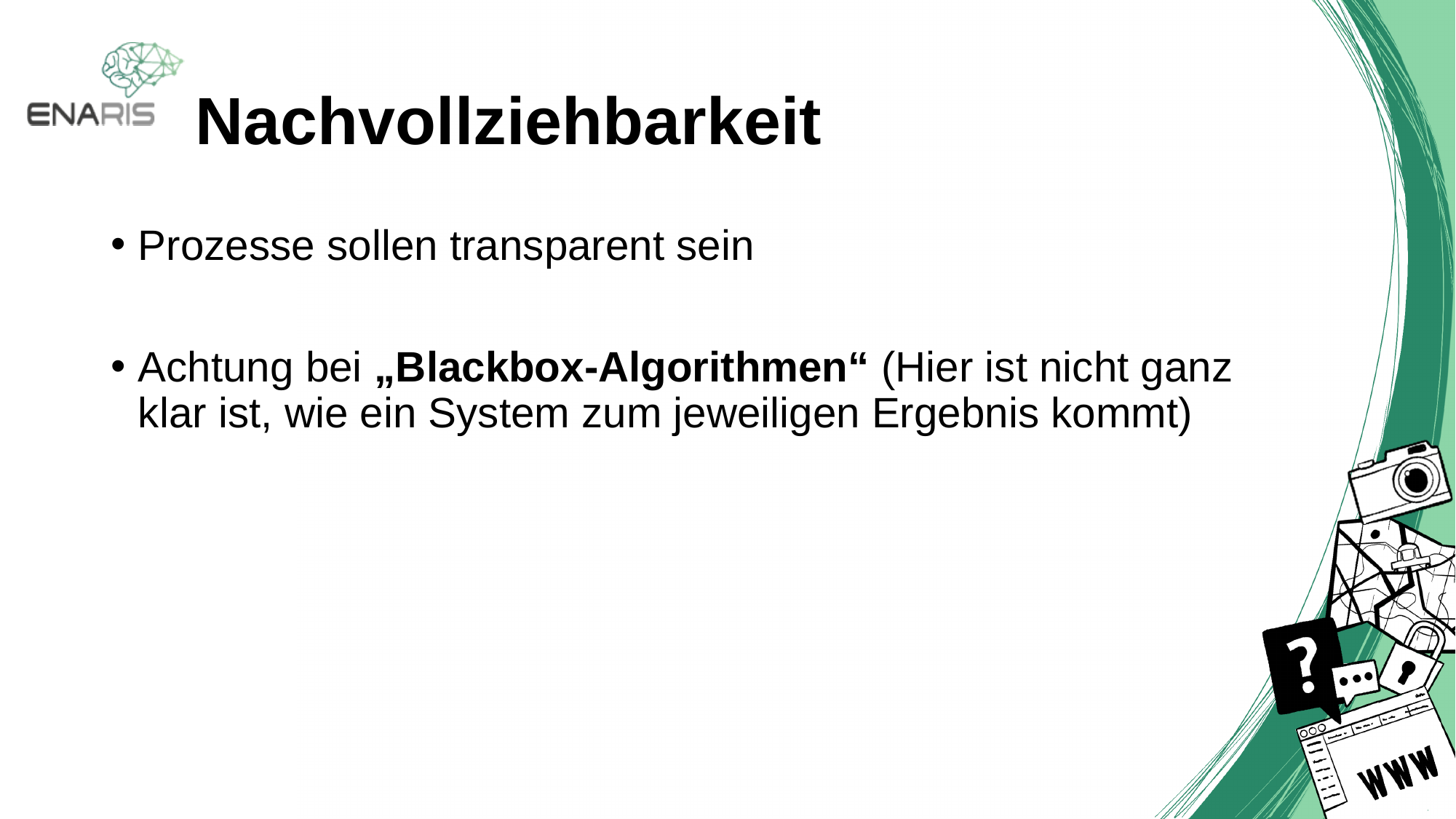

# Nachvollziehbarkeit
Prozesse sollen transparent sein

Achtung bei „Blackbox-Algorithmen“ (Hier ist nicht ganz klar ist, wie ein System zum jeweiligen Ergebnis kommt)